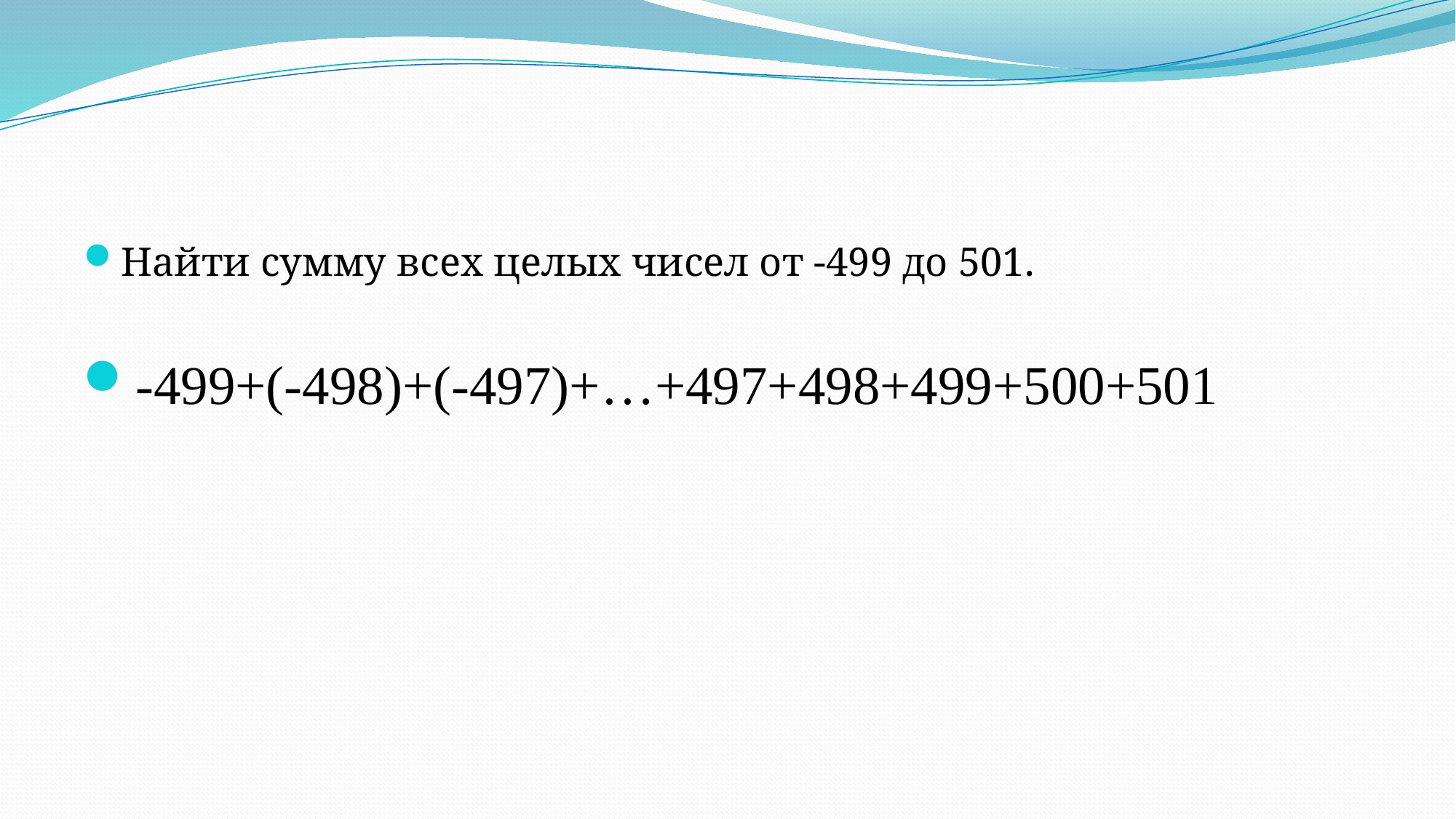

#
Найти сумму всех целых чисел от -499 до 501.

-499+(-498)+(-497)+…+497+498+499+500+501